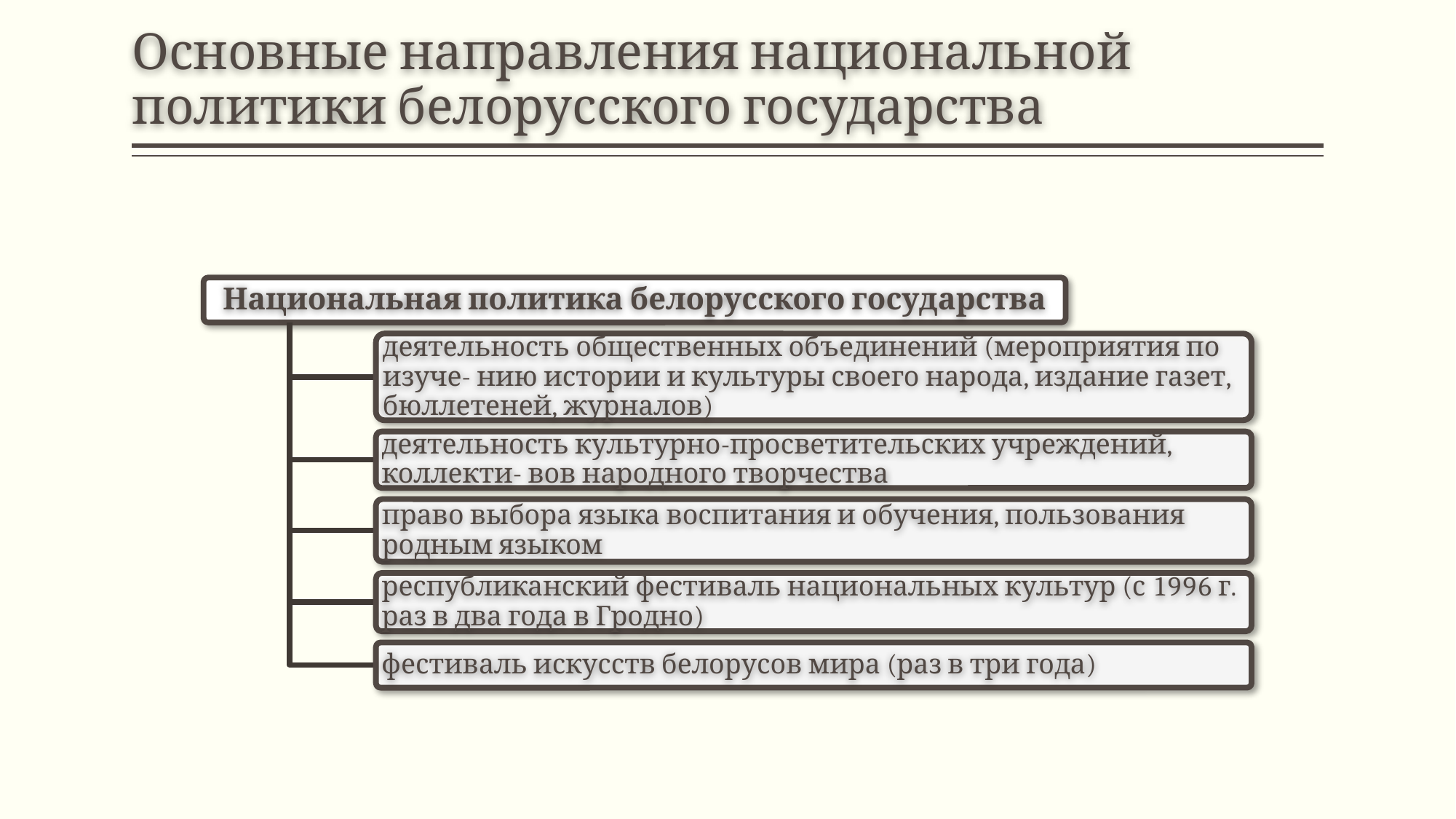

# Основные направления национальной политики белорусского государства

Национальная политика белорусского государства

деятельность общественных объединений (мероприятия по изуче- нию истории и культуры своего народа, издание газет, бюллетеней, журналов)

деятельность культурно-просветительских учреждений, коллекти- вов народного творчества

право выбора языка воспитания и обучения, пользования родным языком

республиканский фестиваль национальных культур (с 1996 г. раз в два года в Гродно)

фестиваль искусств белорусов мира (раз в три года)